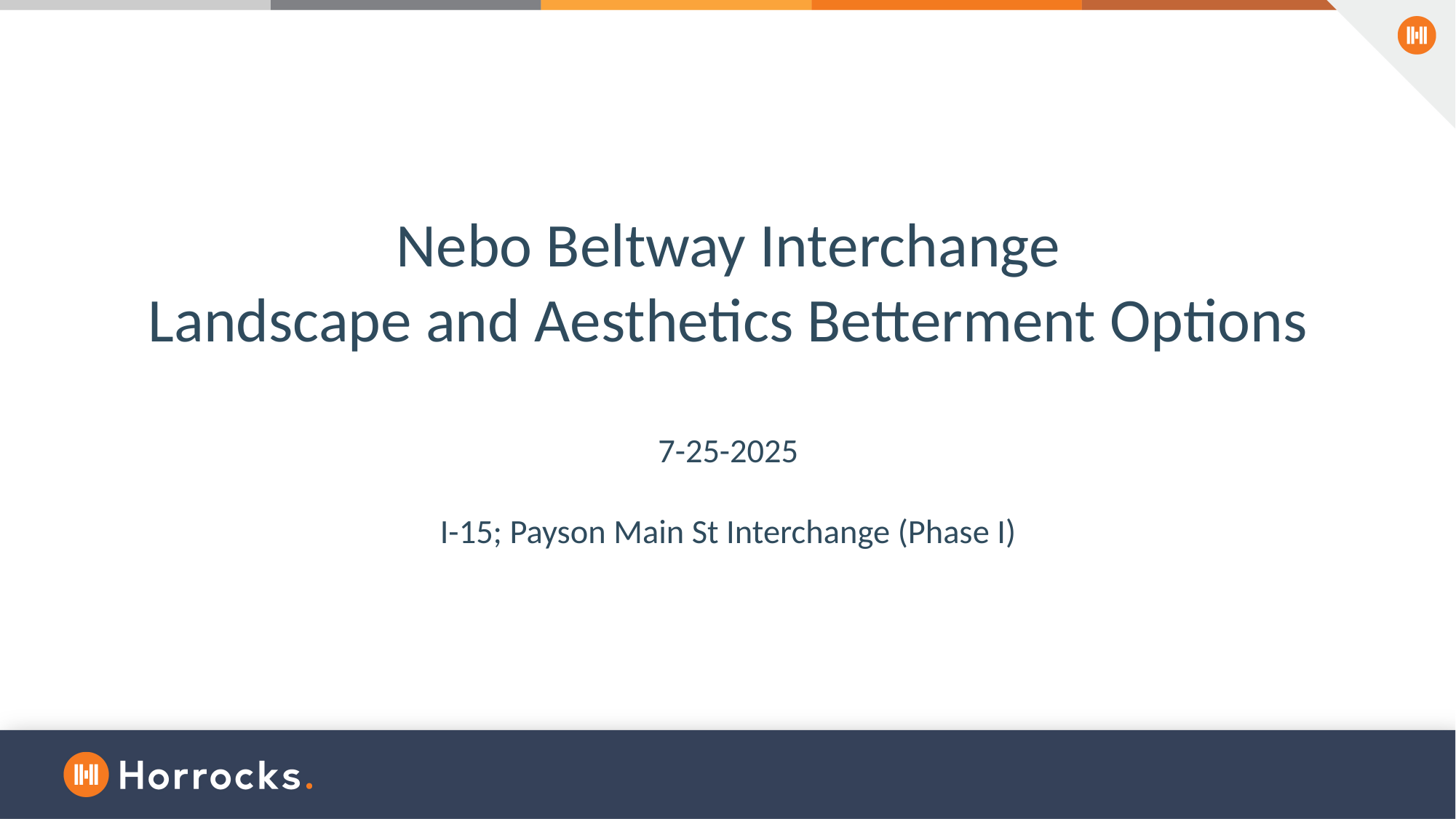

# Nebo Beltway Interchange Landscape and Aesthetics Betterment Options 7-25-2025 I-15; Payson Main St Interchange (Phase I)